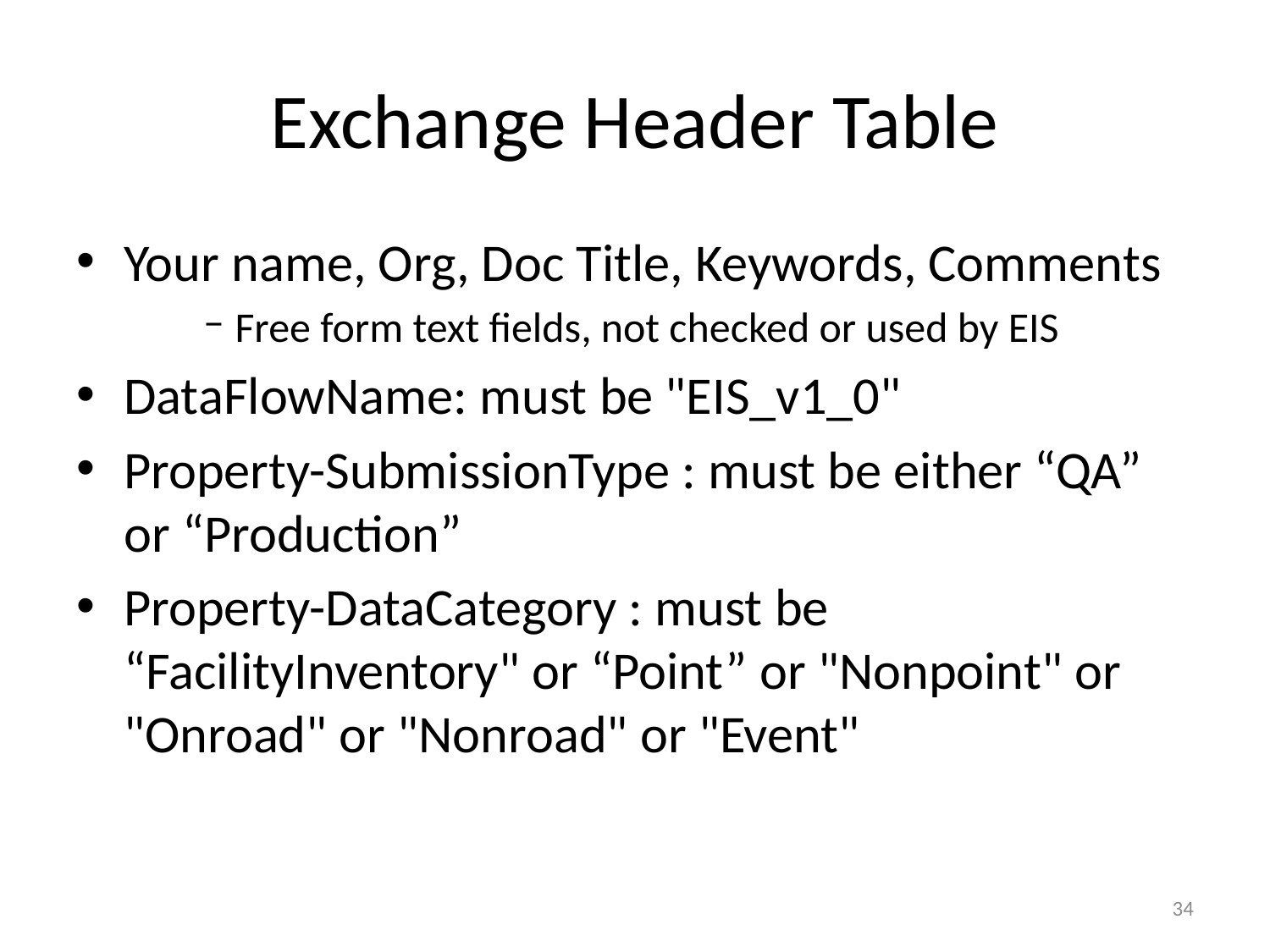

# Exchange Header Table
Your name, Org, Doc Title, Keywords, Comments
Free form text fields, not checked or used by EIS
DataFlowName: must be "EIS_v1_0"
Property-SubmissionType : must be either “QA” or “Production”
Property-DataCategory : must be “FacilityInventory" or “Point” or "Nonpoint" or "Onroad" or "Nonroad" or "Event"
34